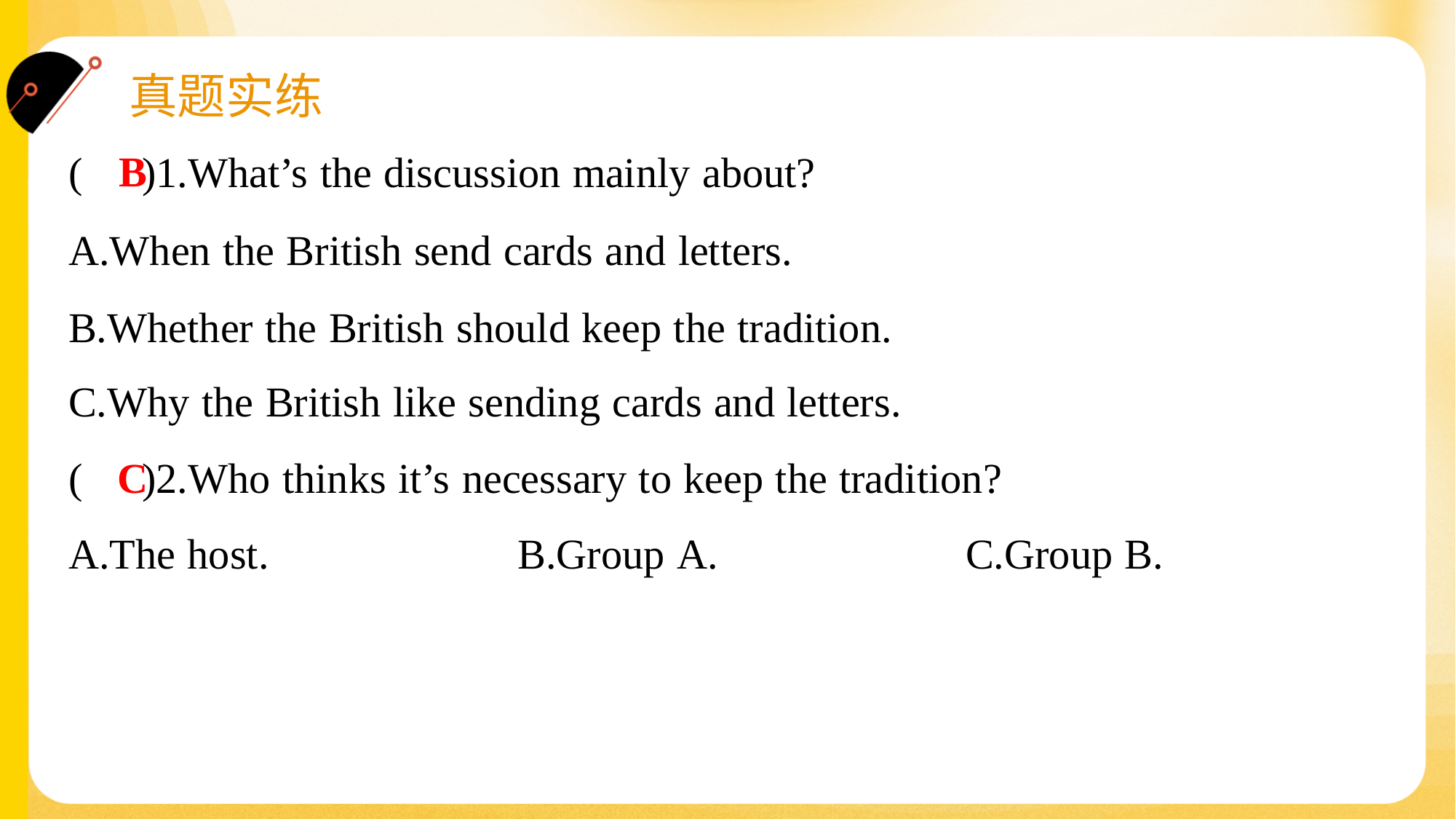

B
(     )1.What’s the discussion mainly about?
A.When the British send cards and letters.
B.Whether the British should keep the tradition.
C.Why the British like sending cards and letters.
C
(     )2.Who thinks it’s necessary to keep the tradition?
A.The host.	B.Group A.	C.Group B.